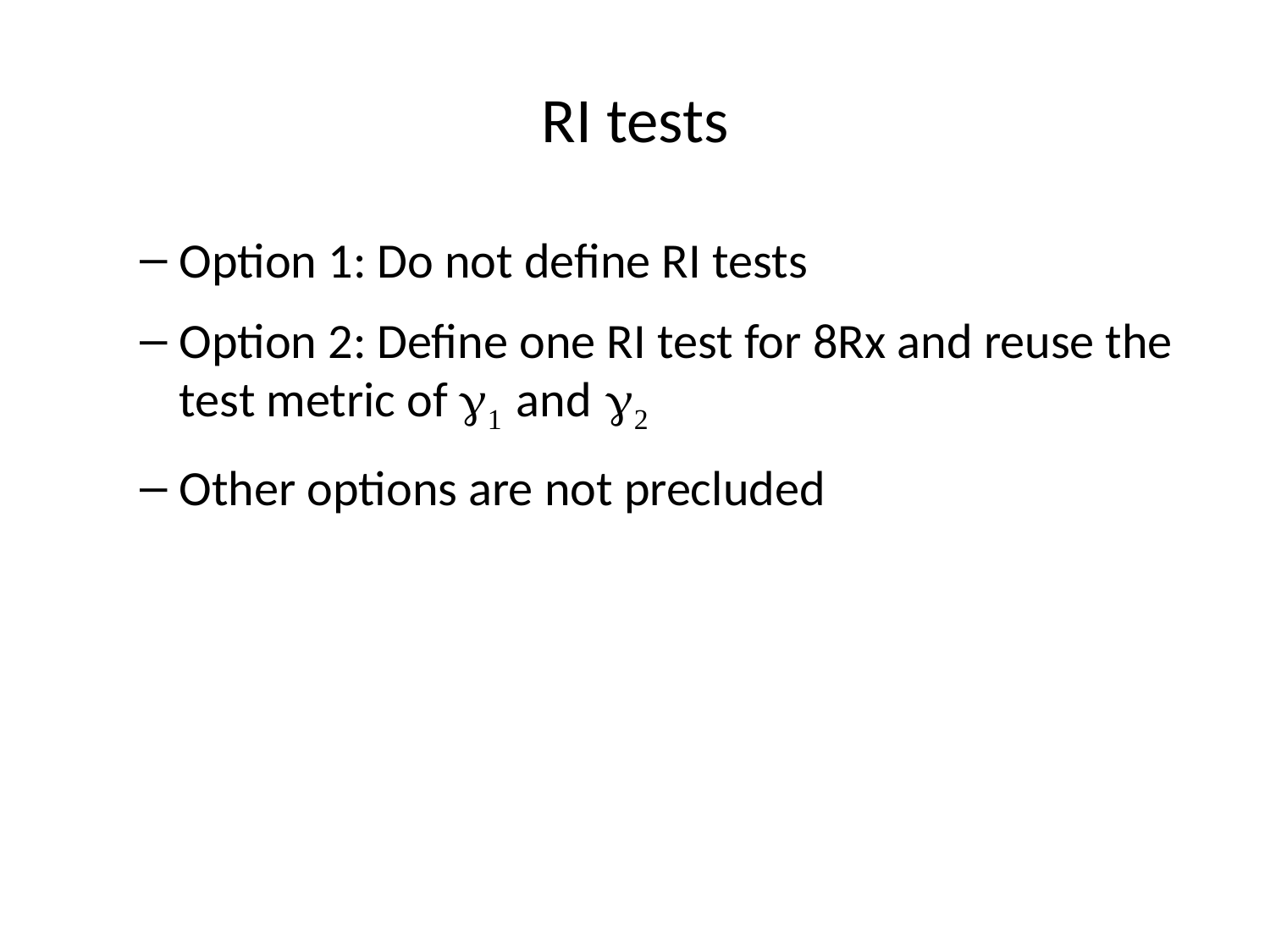

# RI tests
Option 1: Do not define RI tests
Option 2: Define one RI test for 8Rx and reuse the test metric of γ1 and γ2
Other options are not precluded